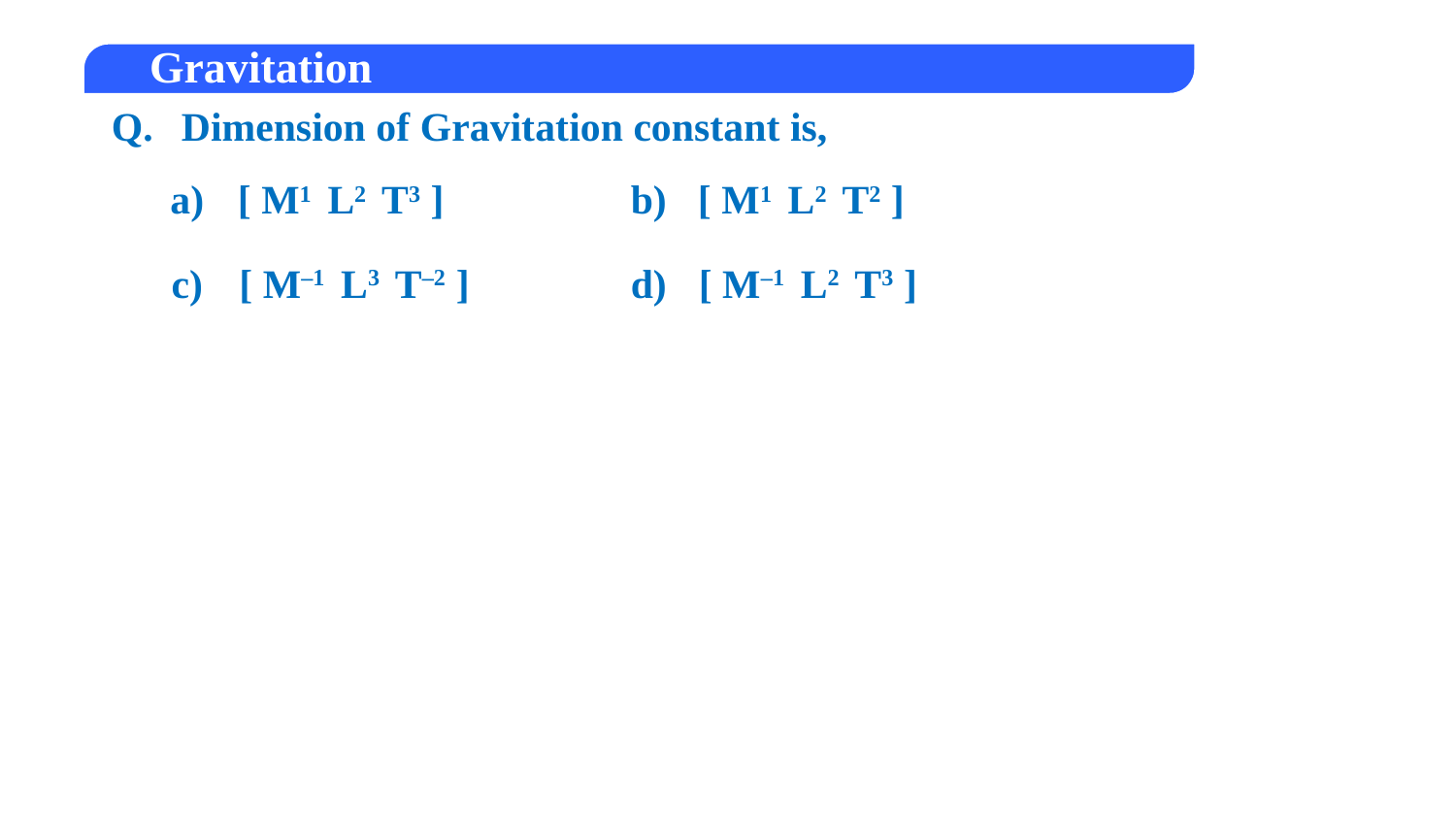

Q.
Dimension of Gravitation constant is,
a)
[ M1  L2  T3 ]
b)
[ M1  L2  T2 ]
c)
[ M–1  L3  T–2 ]
d)
[ M–1  L2  T3 ]